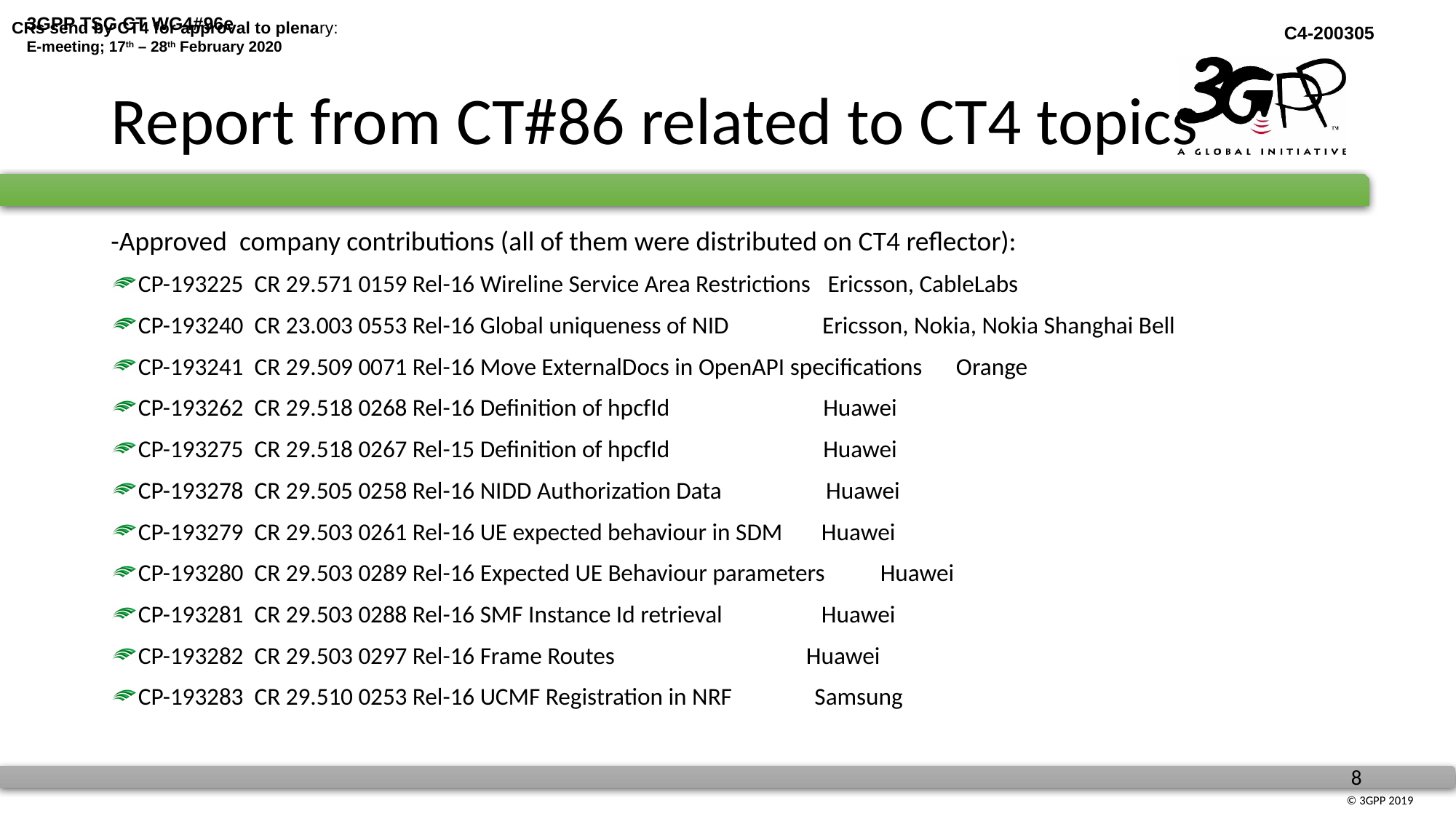

CRs send by CT4 for approval to plenary:
# Report from CT#86 related to CT4 topics
-Approved  company contributions (all of them were distributed on CT4 reflector):
CP-193225  CR 29.571 0159 Rel-16 Wireline Service Area Restrictions   Ericsson, CableLabs
CP-193240  CR 23.003 0553 Rel-16 Global uniqueness of NID                 Ericsson, Nokia, Nokia Shanghai Bell
CP-193241  CR 29.509 0071 Rel-16 Move ExternalDocs in OpenAPI specifications      Orange
CP-193262  CR 29.518 0268 Rel-16 Definition of hpcfId                            Huawei
CP-193275  CR 29.518 0267 Rel-15 Definition of hpcfId                            Huawei
CP-193278  CR 29.505 0258 Rel-16 NIDD Authorization Data                   Huawei
CP-193279  CR 29.503 0261 Rel-16 UE expected behaviour in SDM       Huawei
CP-193280  CR 29.503 0289 Rel-16 Expected UE Behaviour parameters          Huawei
CP-193281  CR 29.503 0288 Rel-16 SMF Instance Id retrieval                  Huawei
CP-193282  CR 29.503 0297 Rel-16 Frame Routes                                   Huawei
CP-193283  CR 29.510 0253 Rel-16 UCMF Registration in NRF               Samsung